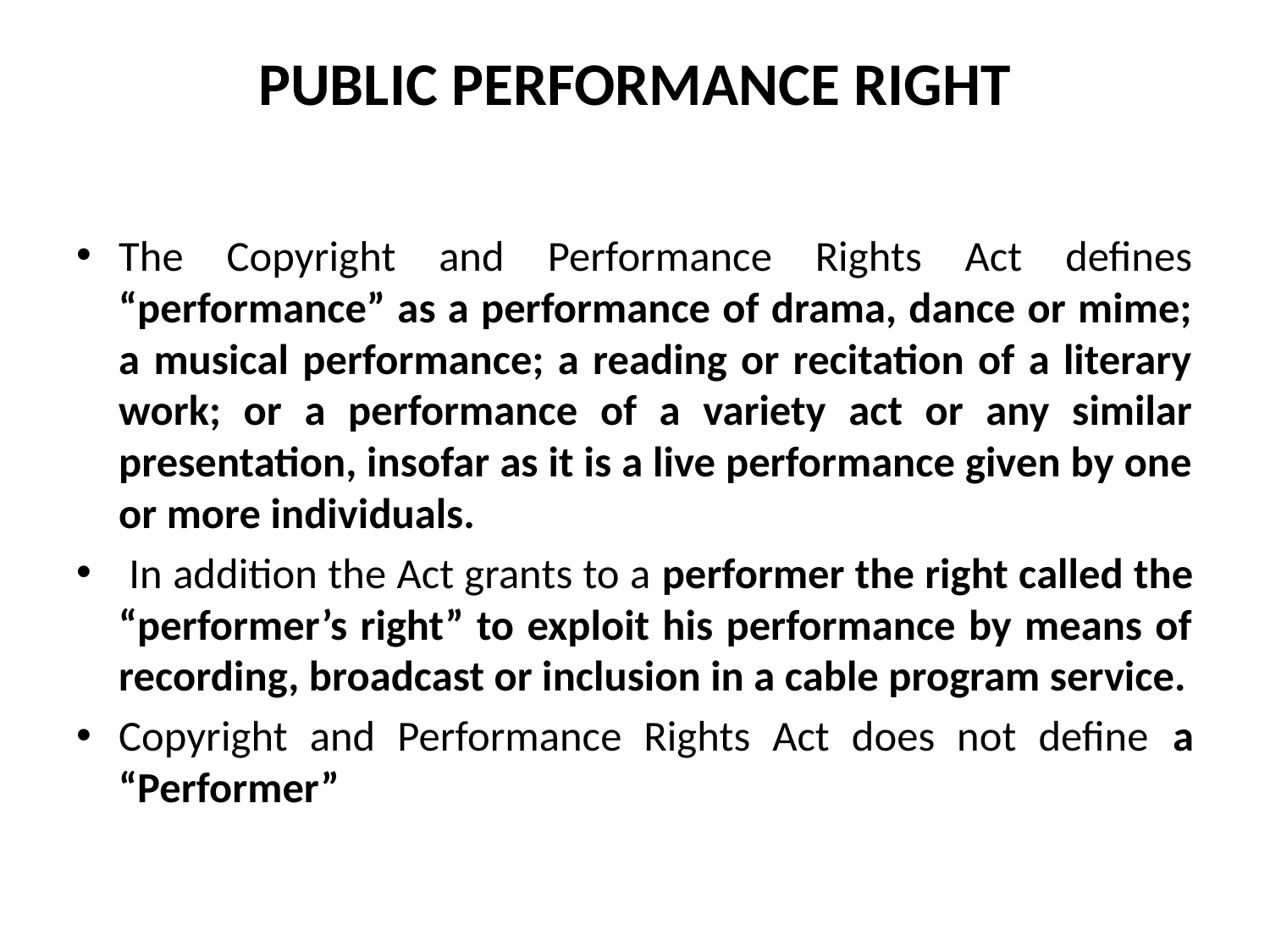

# PUBLIC PERFORMANCE RIGHT
The Copyright and Performance Rights Act defines “performance” as a performance of drama, dance or mime; a musical performance; a reading or recitation of a literary work; or a performance of a variety act or any similar presentation, insofar as it is a live performance given by one or more individuals.
 In addition the Act grants to a performer the right called the “performer’s right” to exploit his performance by means of recording, broadcast or inclusion in a cable program service.
Copyright and Performance Rights Act does not define a “Performer”